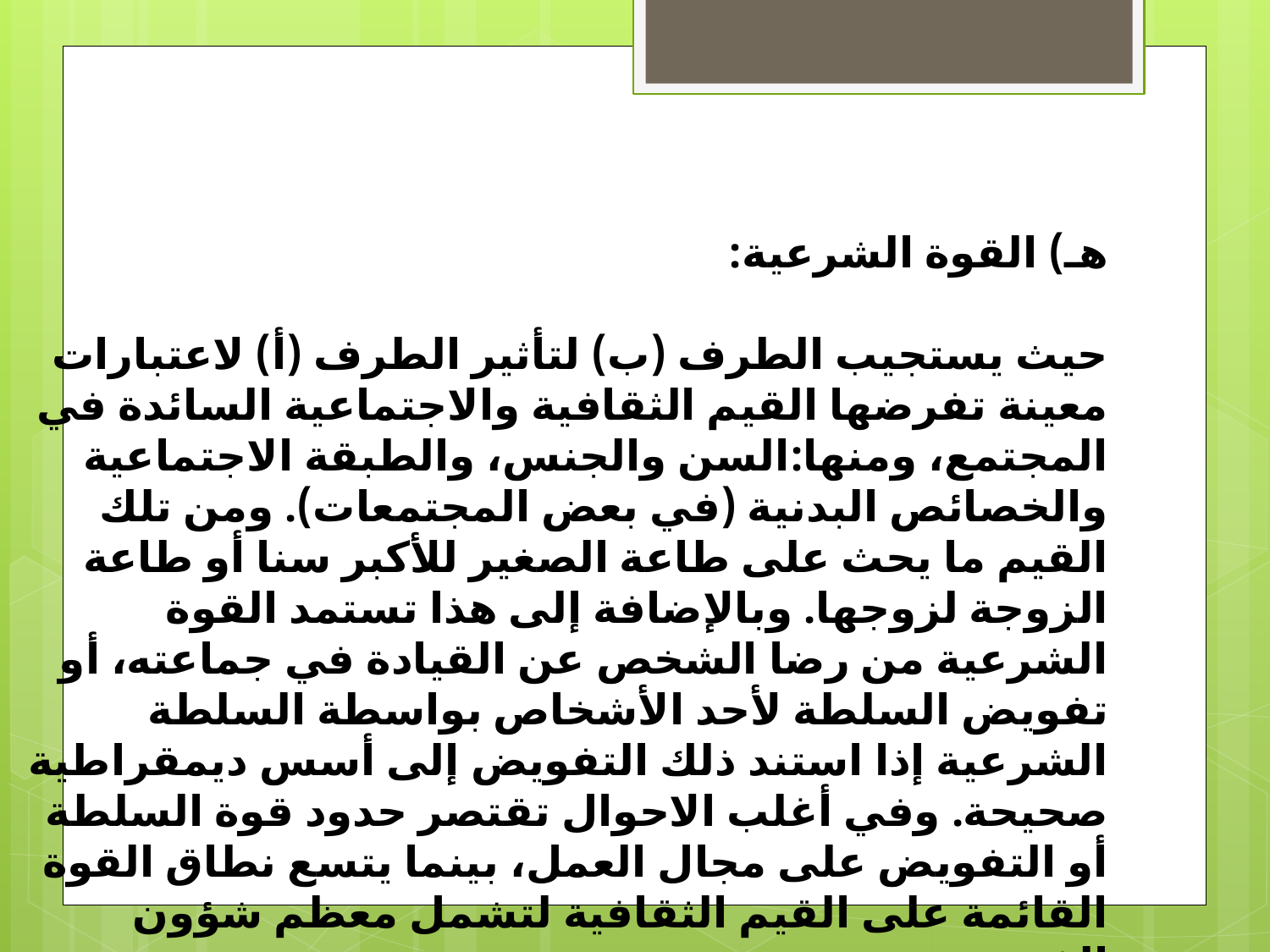

هـ) القوة الشرعية:

حيث يستجيب الطرف (ب) لتأثير الطرف (أ) لاعتبارات معينة تفرضها القيم الثقافية والاجتماعية السائدة في المجتمع، ومنها:السن والجنس، والطبقة الاجتماعية والخصائص البدنية (في بعض المجتمعات). ومن تلك القيم ما يحث على طاعة الصغير للأكبر سنا أو طاعة الزوجة لزوجها. وبالإضافة إلى هذا تستمد القوة الشرعية من رضا الشخص عن القيادة في جماعته، أو تفويض السلطة لأحد الأشخاص بواسطة السلطة الشرعية إذا استند ذلك التفويض إلى أسس ديمقراطية صحيحة. وفي أغلب الاحوال تقتصر حدود قوة السلطة أو التفويض على مجال العمل، بينما يتسع نطاق القوة القائمة على القيم الثقافية لتشمل معظم شؤون الفرد.